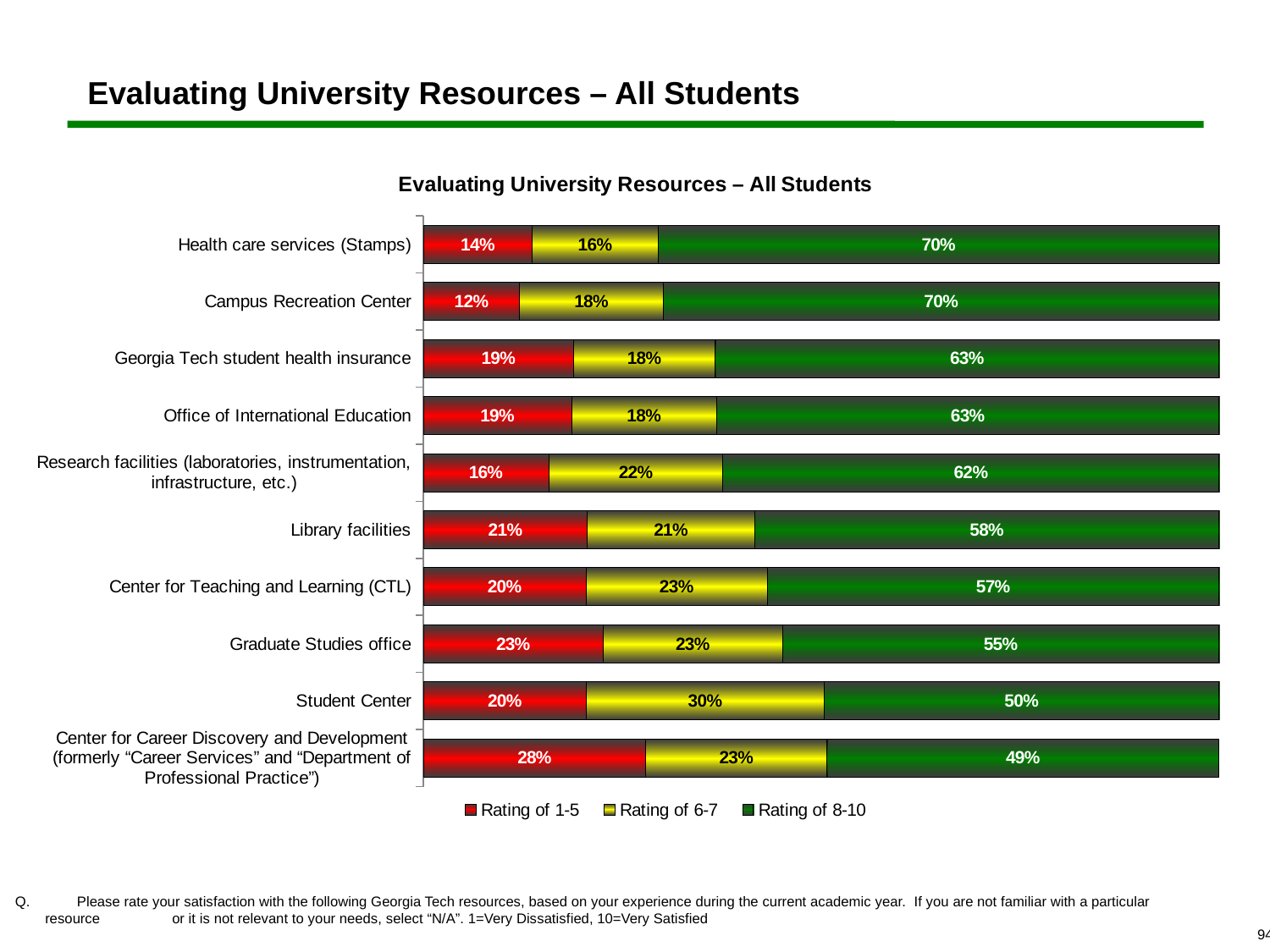

# Evaluating University Resources – All Students

### Chart: Evaluating University Resources – All Students

| Category | Rating of 1-5 | Rating of 6-7 | Rating of 8-10 |
|---|---|---|---|
| Health care services (Stamps) | 0.1365149833518313 | 0.15871254162042175 | 0.704772475027747 |
| Campus Recreation Center | 0.12082853855005754 | 0.1806674338319908 | 0.6985040276179517 |
| Georgia Tech student health insurance | 0.18853503184713377 | 0.17834394904458598 | 0.6331210191082802 |
| Office of International Education | 0.18609022556390978 | 0.18233082706766918 | 0.631578947368421 |
| Research facilities (laboratories, instrumentation, infrastructure, etc.) | 0.15734265734265734 | 0.2191142191142191 | 0.6235431235431236 |
| Library facilities | 0.20594965675057209 | 0.21052631578947367 | 0.5835240274599542 |
| Center for Teaching and Learning (CTL) | 0.20430107526881722 | 0.22795698924731184 | 0.567741935483871 |
| Graduate Studies office | 0.22580645161290322 | 0.22580645161290322 | 0.5483870967741935 |
| Student Center | 0.20452099031216361 | 0.2992465016146394 | 0.49623250807319697 |
| Center for Career Discovery and Development (formerly “Career Services” and “Department of Professional Practice”) | 0.27941176470588236 | 0.22794117647058823 | 0.49264705882352944 |
 	Please rate your satisfaction with the following Georgia Tech resources, based on your experience during the current academic year.  If you are not familiar with a particular resource 	or it is not relevant to your needs, select “N/A”. 1=Very Dissatisfied, 10=Very Satisfied